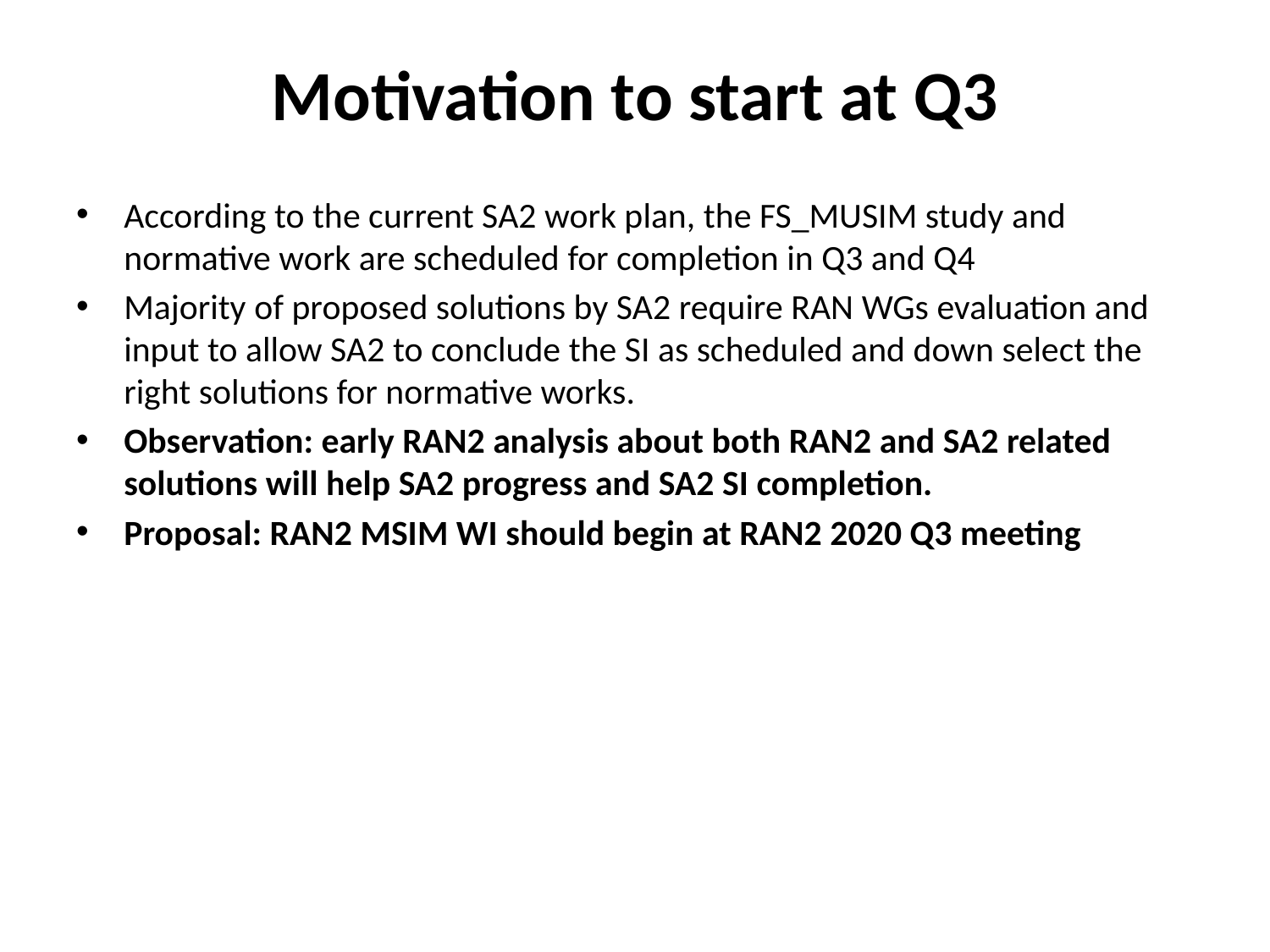

# Motivation to start at Q3
According to the current SA2 work plan, the FS_MUSIM study and normative work are scheduled for completion in Q3 and Q4
Majority of proposed solutions by SA2 require RAN WGs evaluation and input to allow SA2 to conclude the SI as scheduled and down select the right solutions for normative works.
Observation: early RAN2 analysis about both RAN2 and SA2 related solutions will help SA2 progress and SA2 SI completion.
Proposal: RAN2 MSIM WI should begin at RAN2 2020 Q3 meeting